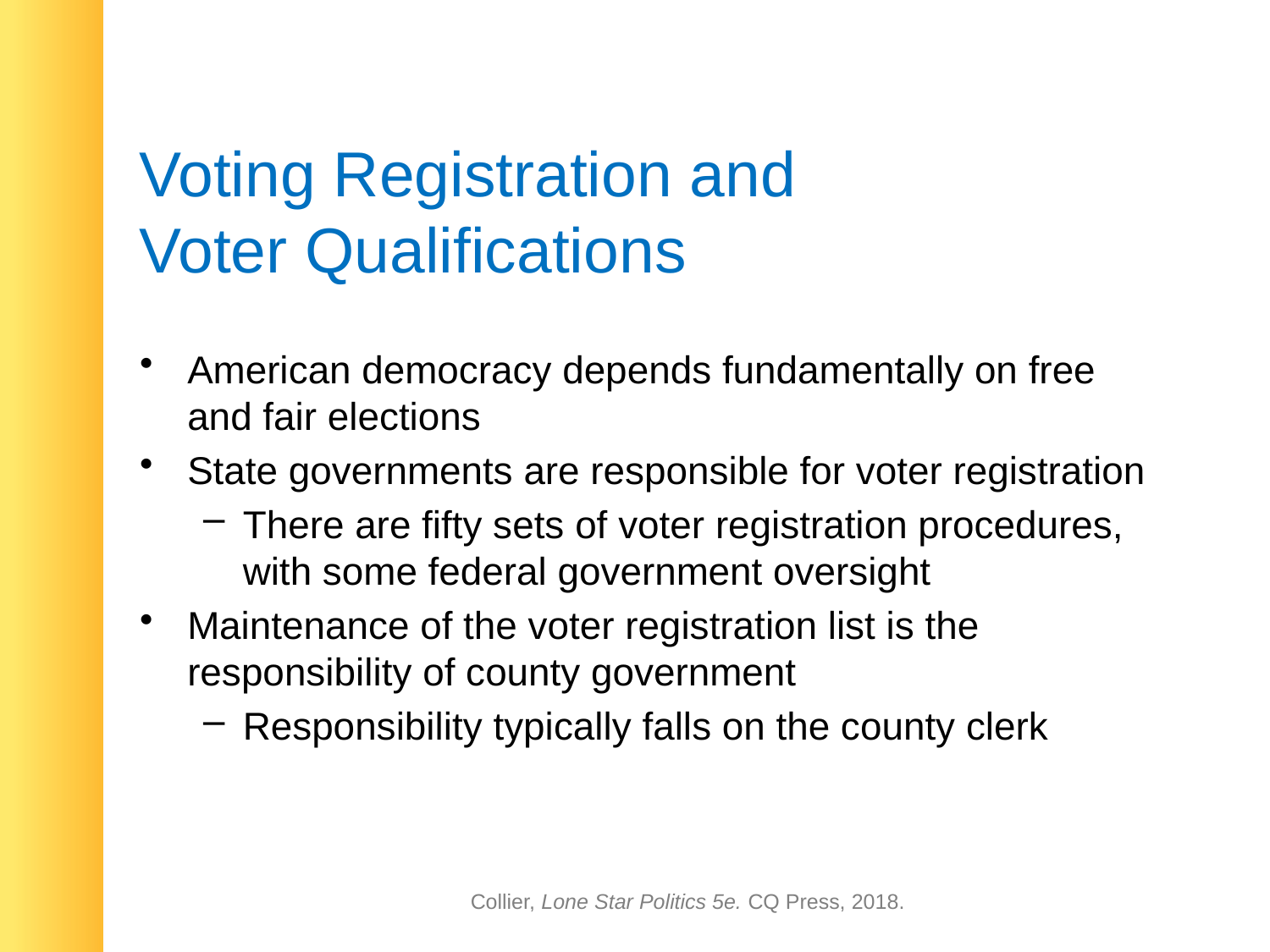

# Voting Registration and Voter Qualifications
American democracy depends fundamentally on free and fair elections
State governments are responsible for voter registration
There are fifty sets of voter registration procedures, with some federal government oversight
Maintenance of the voter registration list is the responsibility of county government
Responsibility typically falls on the county clerk
Collier, Lone Star Politics 5e. CQ Press, 2018.